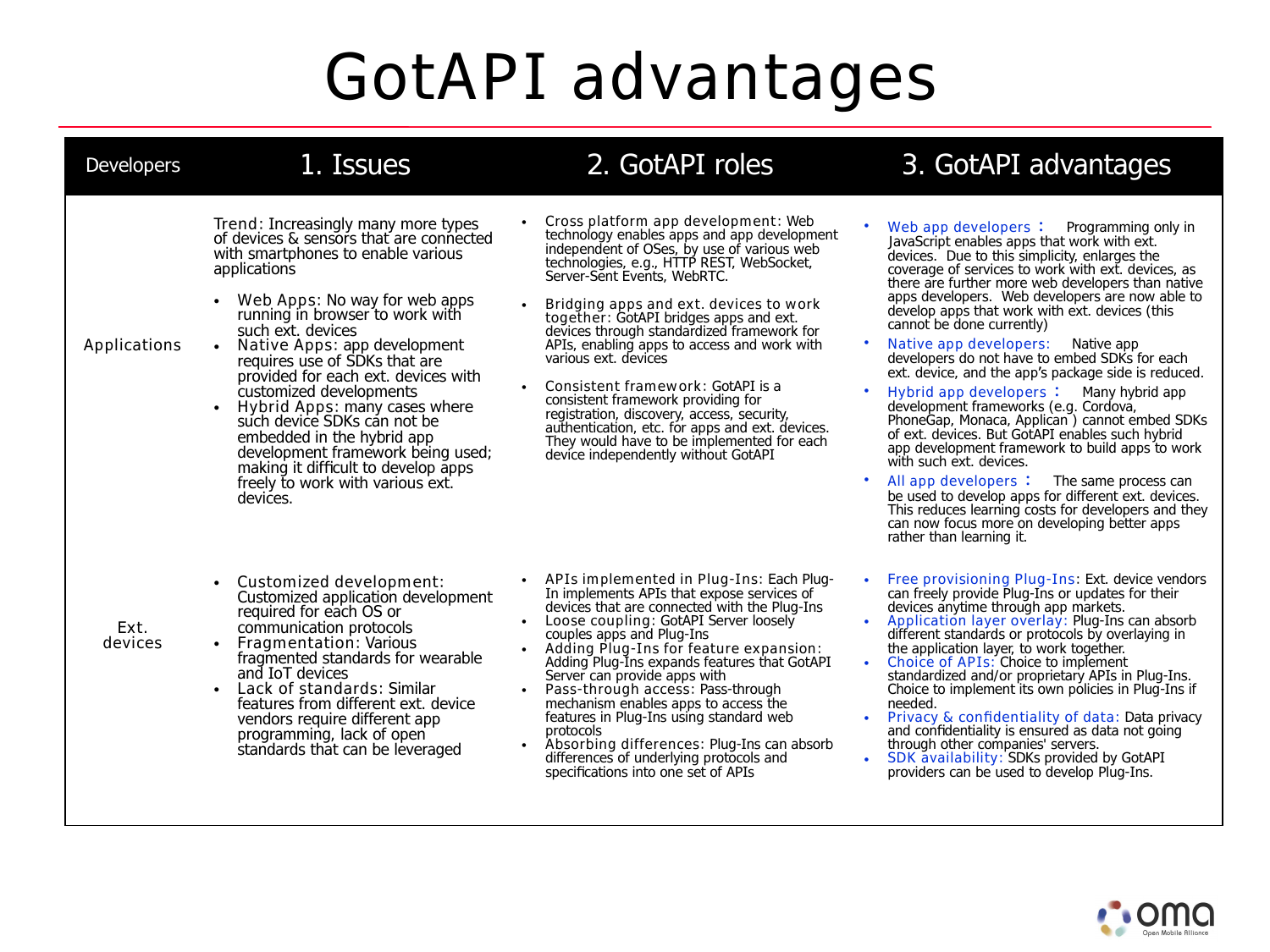

# GotAPI advantages
| Developers | 1. Issues | 2. GotAPI roles | 3. GotAPI advantages |
| --- | --- | --- | --- |
| Applications | Trend: Increasingly many more types of devices & sensors that are connected with smartphones to enable various applications Web Apps: No way for web apps running in browser to work with such ext. devices Native Apps: app development requires use of SDKs that are provided for each ext. devices with customized developments Hybrid Apps: many cases where such device SDKs can not be embedded in the hybrid app development framework being used; making it difficult to develop apps freely to work with various ext. devices. | Cross platform app development: Web technology enables apps and app development independent of OSes, by use of various web technologies, e.g., HTTP REST, WebSocket, Server-Sent Events, WebRTC. Bridging apps and ext. devices to work together: GotAPI bridges apps and ext. devices through standardized framework for APIs, enabling apps to access and work with various ext. devices Consistent framework: GotAPI is a consistent framework providing for registration, discovery, access, security, authentication, etc. for apps and ext. devices. They would have to be implemented for each device independently without GotAPI | Web app developers：　Programming only in JavaScript enables apps that work with ext. devices. Due to this simplicity, enlarges the coverage of services to work with ext. devices, as there are further more web developers than native apps developers. Web developers are now able to develop apps that work with ext. devices (this cannot be done currently) Native app developers:　Native app developers do not have to embed SDKs for each ext. device, and the app’s package side is reduced. Hybrid app developers：　Many hybrid app development frameworks (e.g. Cordova, PhoneGap, Monaca, Applican ) cannot embed SDKs of ext. devices. But GotAPI enables such hybrid app development framework to build apps to work with such ext. devices. All app developers：　The same process can be used to develop apps for different ext. devices. This reduces learning costs for developers and they can now focus more on developing better apps rather than learning it. |
| Ext. devices | Customized development: Customized application development required for each OS or communication protocols Fragmentation: Various fragmented standards for wearable and IoT devices Lack of standards: Similar features from different ext. device vendors require different app programming, lack of open standards that can be leveraged | APIs implemented in Plug-Ins: Each Plug-In implements APIs that expose services of devices that are connected with the Plug-Ins Loose coupling: GotAPI Server loosely couples apps and Plug-Ins Adding Plug-Ins for feature expansion: Adding Plug-Ins expands features that GotAPI Server can provide apps with Pass-through access: Pass-through mechanism enables apps to access the features in Plug-Ins using standard web protocols Absorbing differences: Plug-Ins can absorb differences of underlying protocols and specifications into one set of APIs | Free provisioning Plug-Ins: Ext. device vendors can freely provide Plug-Ins or updates for their devices anytime through app markets. Application layer overlay: Plug-Ins can absorb different standards or protocols by overlaying in the application layer, to work together. Choice of APIs: Choice to implement standardized and/or proprietary APIs in Plug-Ins. Choice to implement its own policies in Plug-Ins if needed. Privacy & confidentiality of data: Data privacy and confidentiality is ensured as data not going through other companies' servers. SDK availability: SDKs provided by GotAPI providers can be used to develop Plug-Ins. |